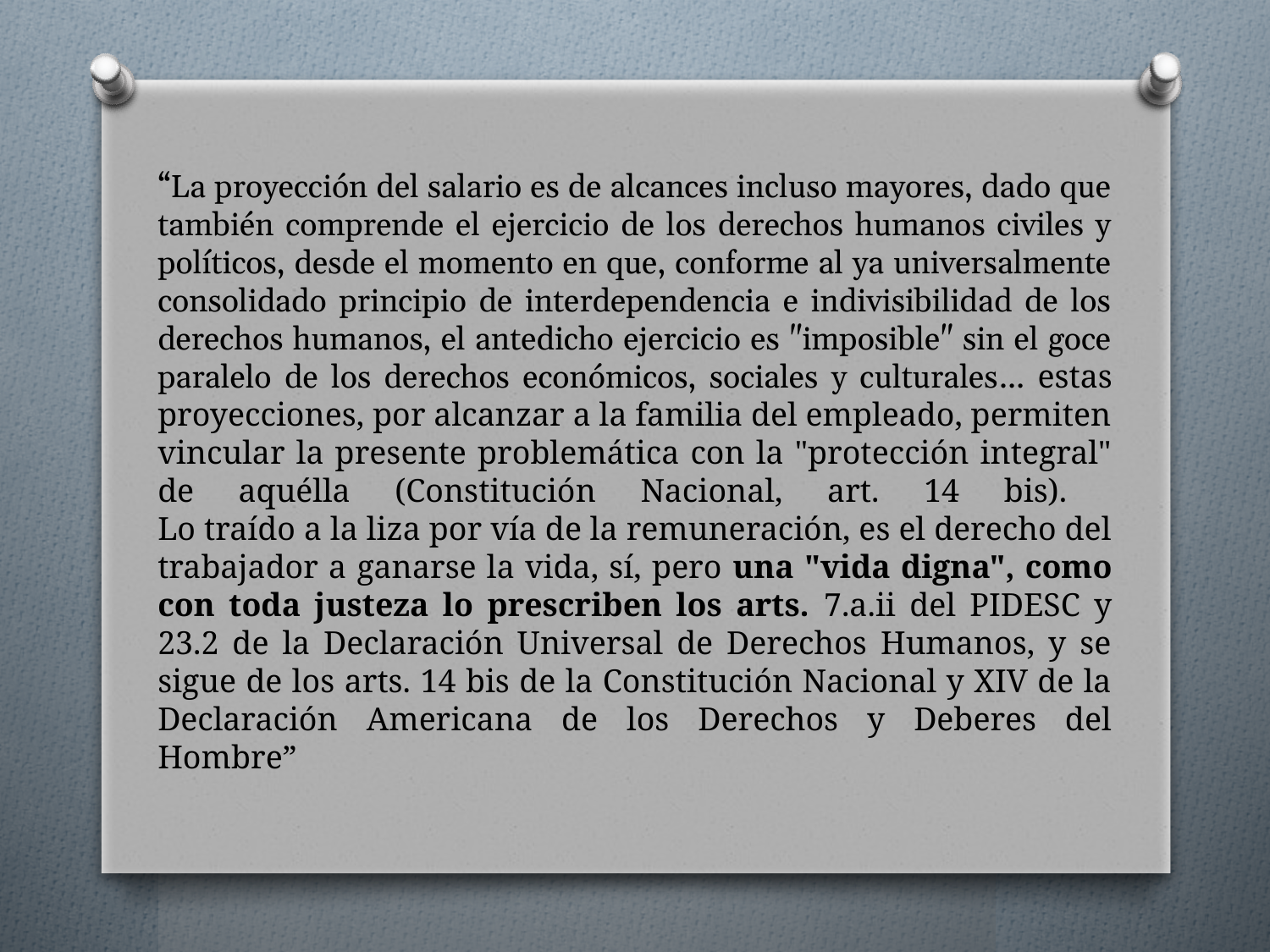

# “La proyección del salario es de alcances incluso mayores, dado que también comprende el ejercicio de los derechos humanos civiles y políticos, desde el momento en que, conforme al ya universalmente consolidado principio de interdependencia e indivisibilidad de los derechos humanos, el antedicho ejercicio es "imposible" sin el goce paralelo de los derechos económicos, sociales y culturales… estas proyecciones, por alcanzar a la familia del empleado, permiten vincular la presente problemática con la "protección integral" de aquélla (Constitución Nacional, art. 14 bis). Lo traído a la liza por vía de la remuneración, es el derecho del trabajador a ganarse la vida, sí, pero una "vida digna", como con toda justeza lo prescriben los arts. 7.a.ii del PIDESC y 23.2 de la Declaración Universal de Derechos Humanos, y se sigue de los arts. 14 bis de la Constitución Nacional y XIV de la Declaración Americana de los Derechos y Deberes del Hombre”